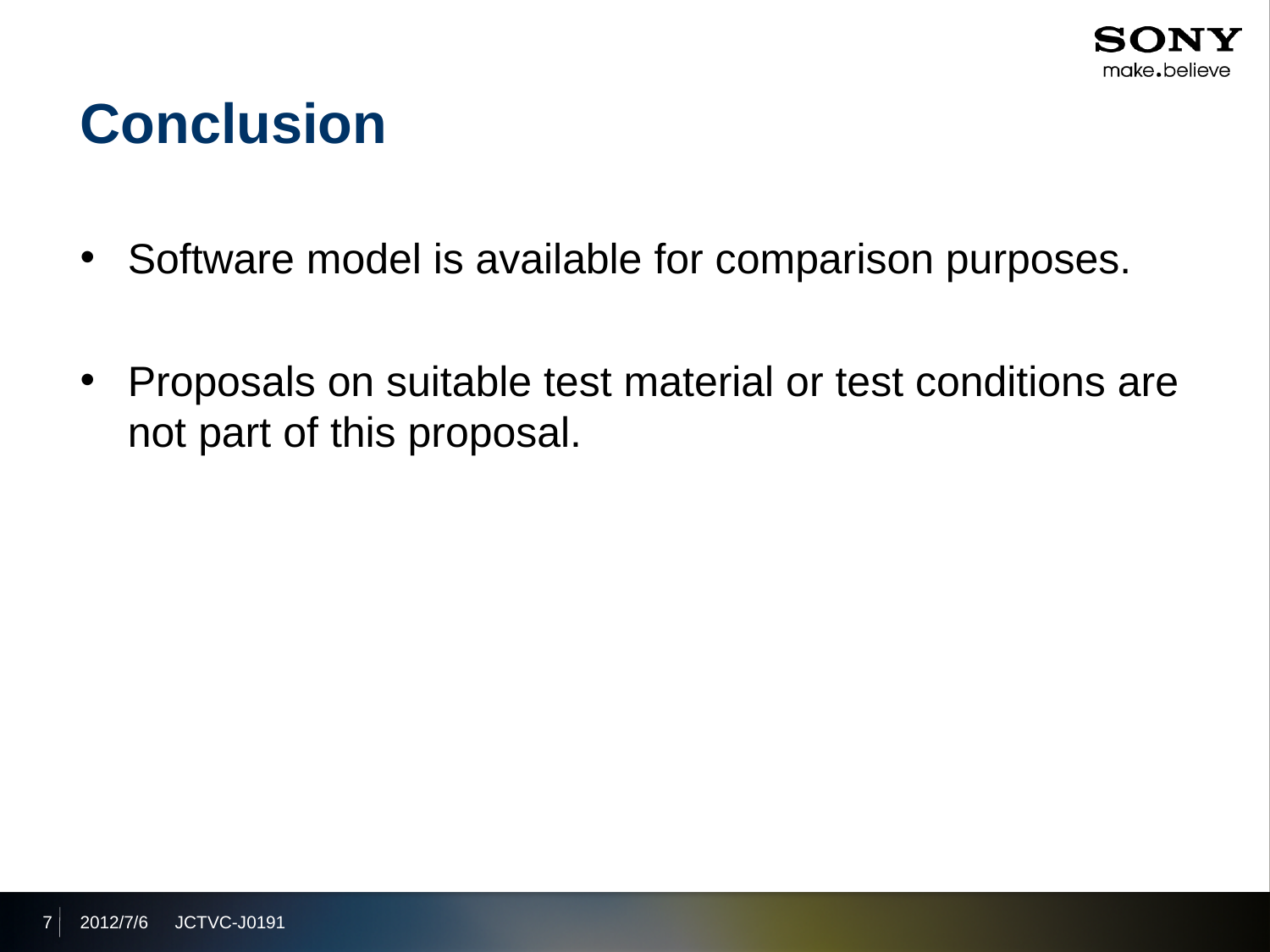

# Conclusion

Software model is available for comparison purposes.

Proposals on suitable test material or test conditions are not part of this proposal.

7
2012/7/6
JCTVC-J0191